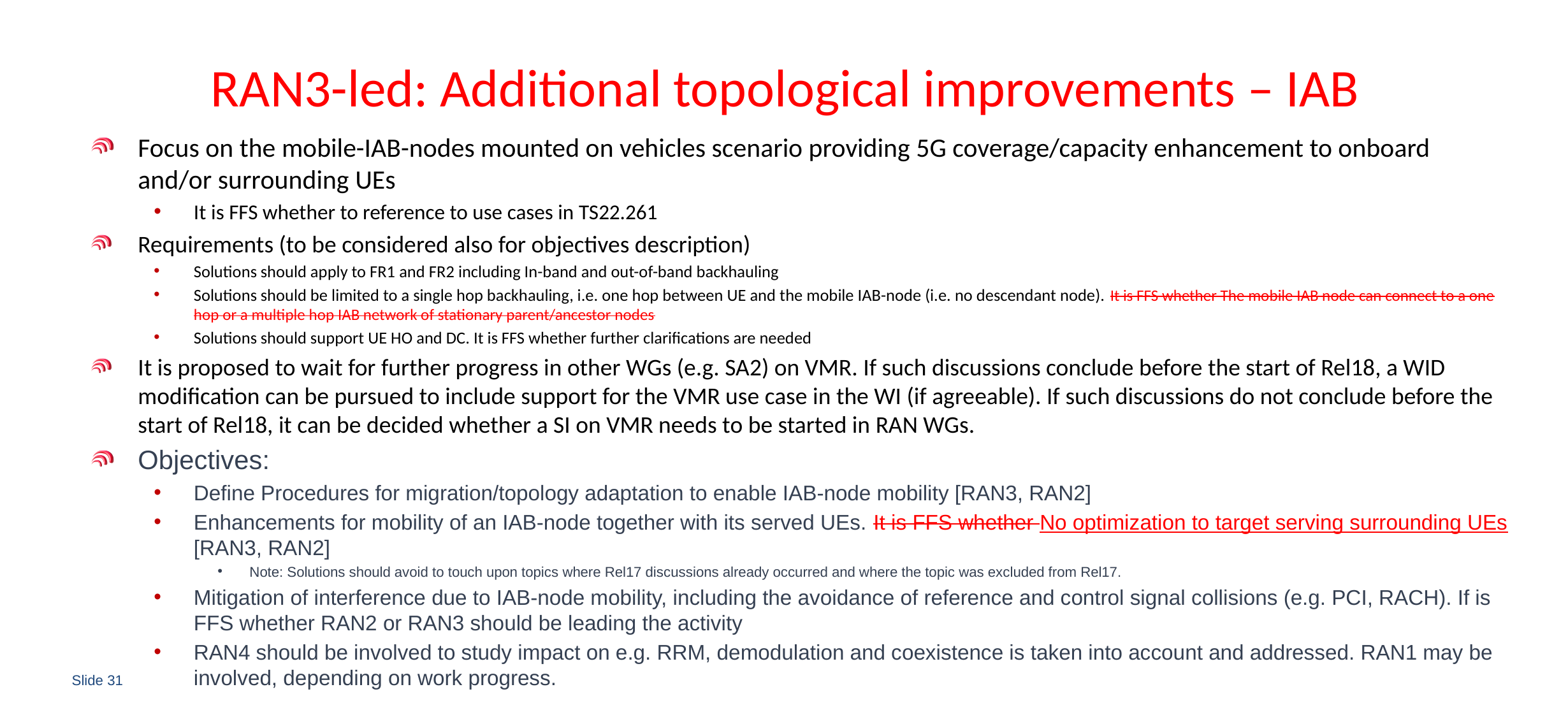

# RAN3-led: Additional topological improvements – IAB
Focus on the mobile-IAB-nodes mounted on vehicles scenario providing 5G coverage/capacity enhancement to onboard and/or surrounding UEs
It is FFS whether to reference to use cases in TS22.261
Requirements (to be considered also for objectives description)
Solutions should apply to FR1 and FR2 including In-band and out-of-band backhauling
Solutions should be limited to a single hop backhauling, i.e. one hop between UE and the mobile IAB-node (i.e. no descendant node). It is FFS whether The mobile IAB node can connect to a one hop or a multiple hop IAB network of stationary parent/ancestor nodes
Solutions should support UE HO and DC. It is FFS whether further clarifications are needed
It is proposed to wait for further progress in other WGs (e.g. SA2) on VMR. If such discussions conclude before the start of Rel18, a WID modification can be pursued to include support for the VMR use case in the WI (if agreeable). If such discussions do not conclude before the start of Rel18, it can be decided whether a SI on VMR needs to be started in RAN WGs.
Objectives:
Define Procedures for migration/topology adaptation to enable IAB-node mobility [RAN3, RAN2]
Enhancements for mobility of an IAB-node together with its served UEs. It is FFS whether No optimization to target serving surrounding UEs [RAN3, RAN2]
Note: Solutions should avoid to touch upon topics where Rel17 discussions already occurred and where the topic was excluded from Rel17.
Mitigation of interference due to IAB-node mobility, including the avoidance of reference and control signal collisions (e.g. PCI, RACH). If is FFS whether RAN2 or RAN3 should be leading the activity
RAN4 should be involved to study impact on e.g. RRM, demodulation and coexistence is taken into account and addressed. RAN1 may be involved, depending on work progress.